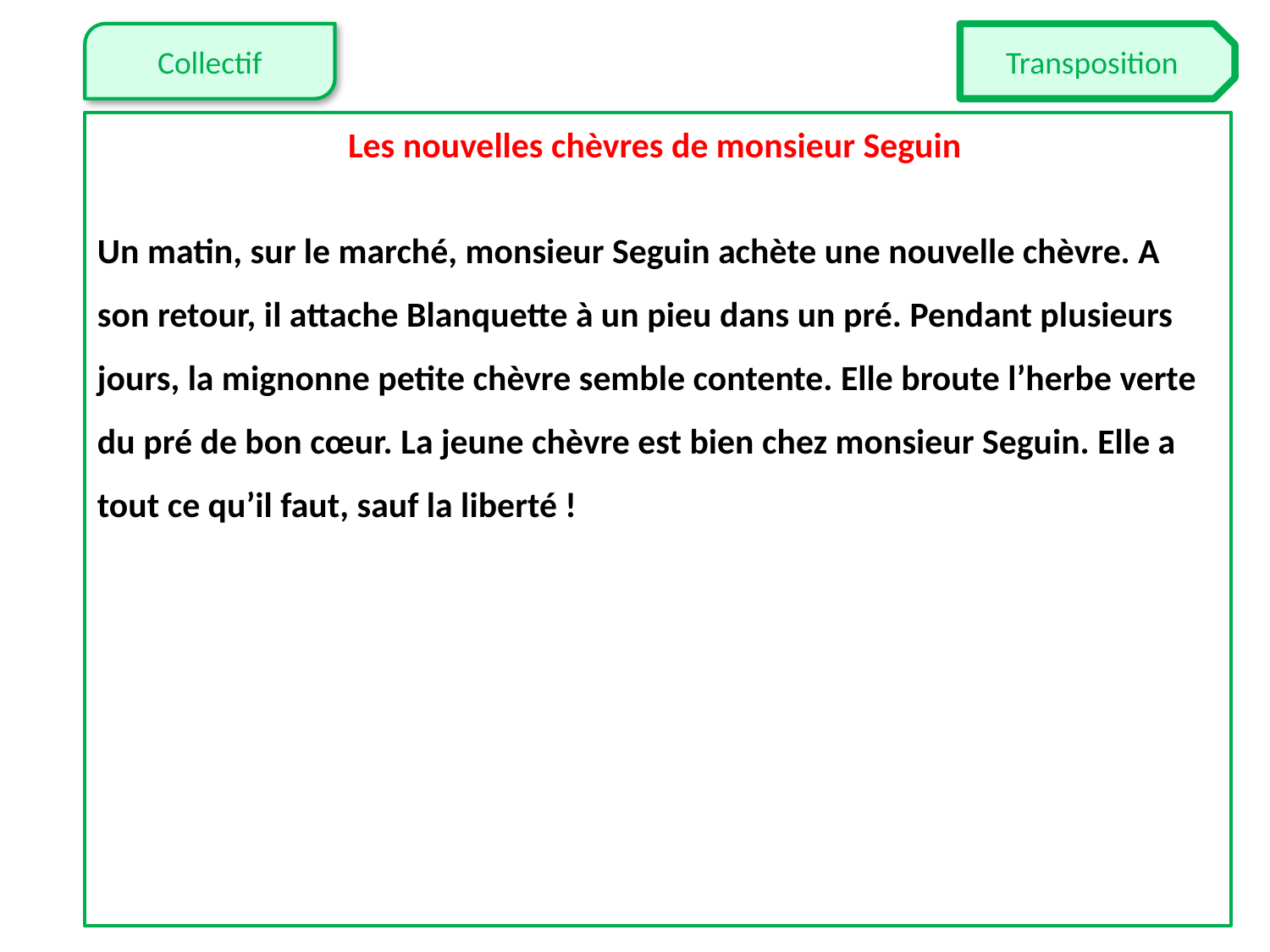

Les nouvelles chèvres de monsieur Seguin

Un matin, sur le marché, monsieur Seguin achète une nouvelle chèvre. A son retour, il attache Blanquette à un pieu dans un pré. Pendant plusieurs jours, la mignonne petite chèvre semble contente. Elle broute l’herbe verte du pré de bon cœur. La jeune chèvre est bien chez monsieur Seguin. Elle a tout ce qu’il faut, sauf la liberté !